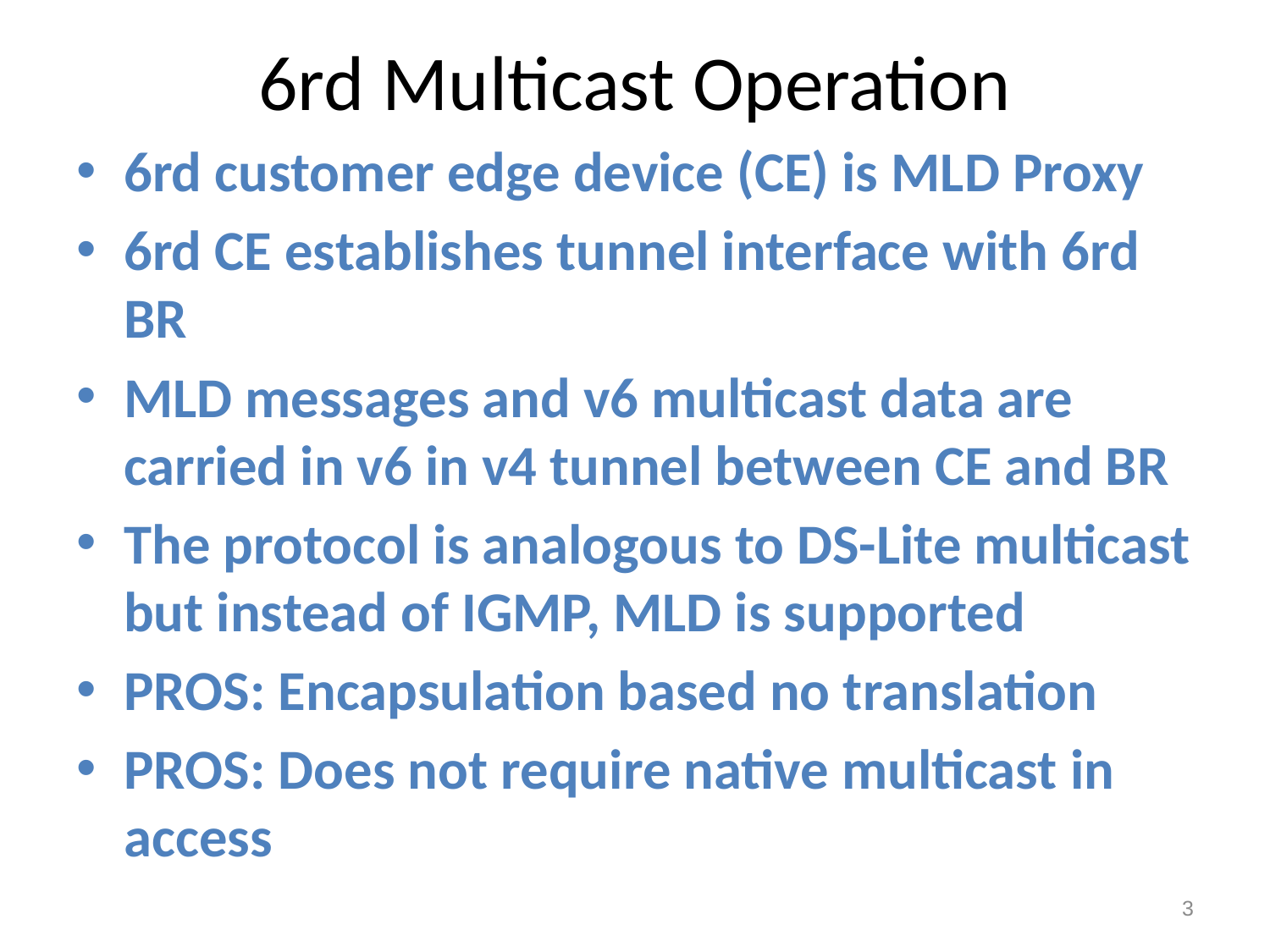

# 6rd Multicast Operation
6rd customer edge device (CE) is MLD Proxy
6rd CE establishes tunnel interface with 6rd BR
MLD messages and v6 multicast data are carried in v6 in v4 tunnel between CE and BR
The protocol is analogous to DS-Lite multicast but instead of IGMP, MLD is supported
PROS: Encapsulation based no translation
PROS: Does not require native multicast in access

3